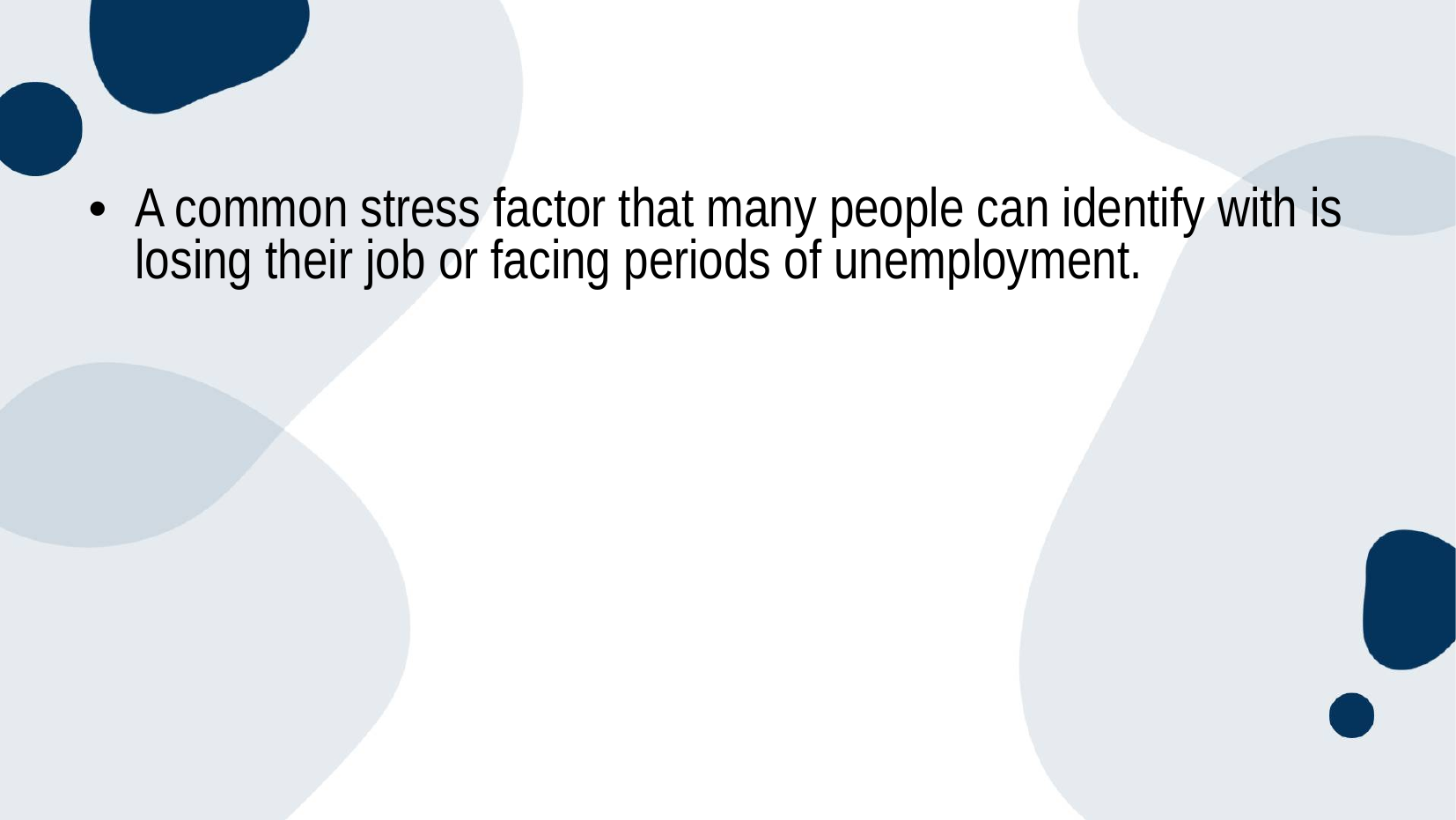

A common stress factor that many people can identify with is losing their job or facing periods of unemployment.